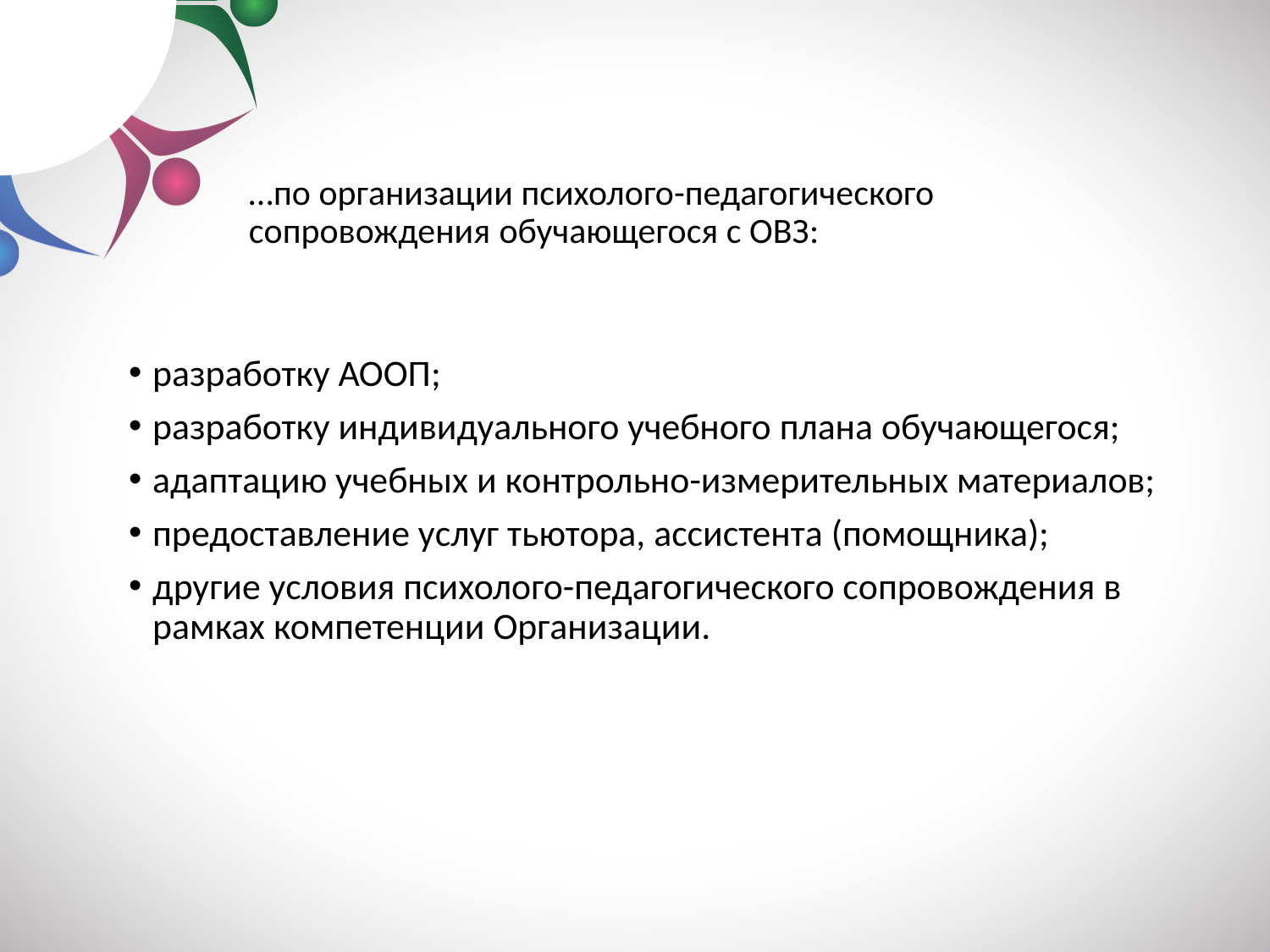

# …по организации психолого-педагогического сопровождения обучающегося с ОВЗ:
разработку АООП;
разработку индивидуального учебного плана обучающегося;
адаптацию учебных и контрольно-измерительных материалов;
предоставление услуг тьютора, ассистента (помощника);
другие условия психолого-педагогического сопровождения в рамках компетенции Организации.